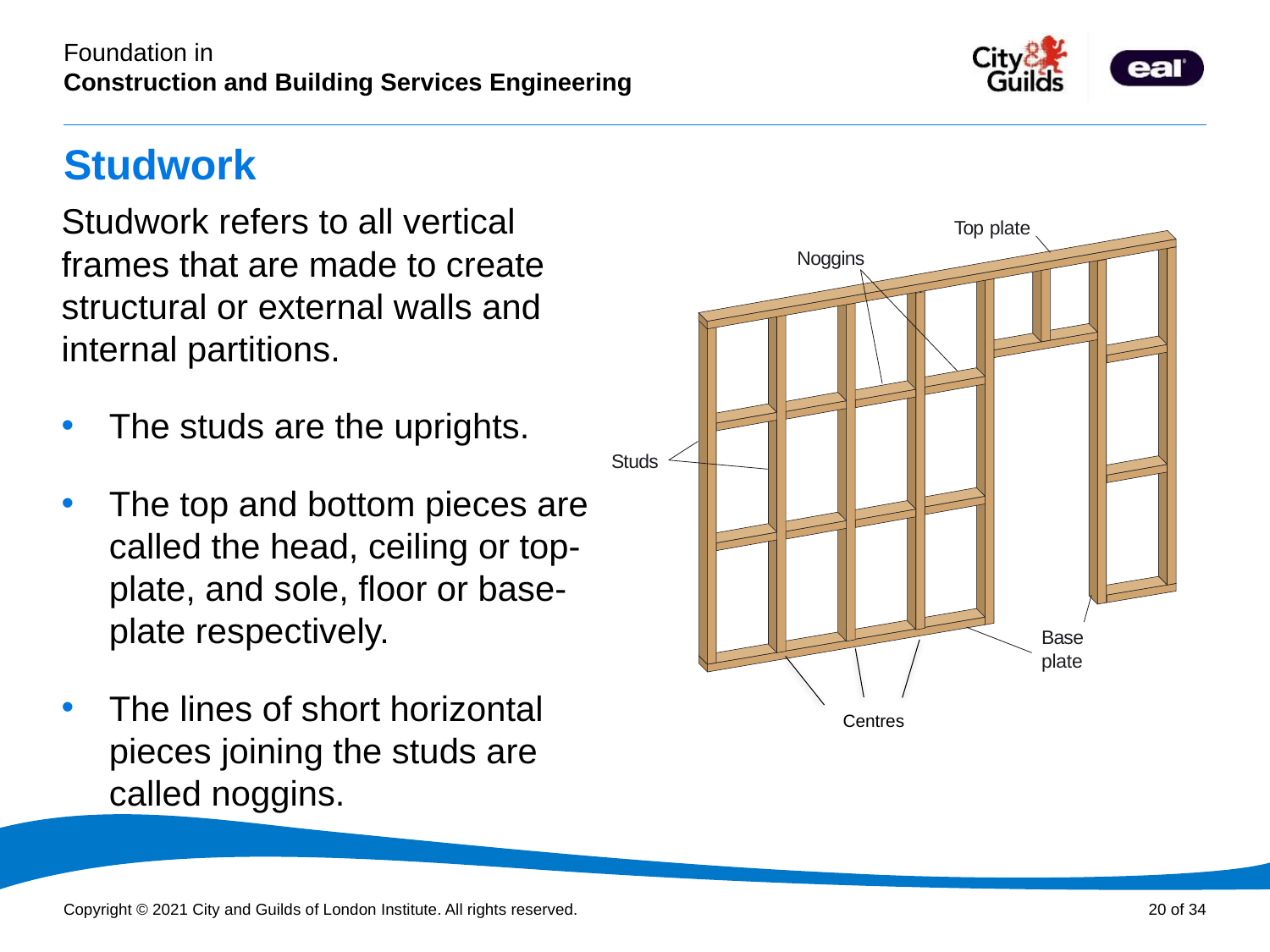

# Studwork
Studwork refers to all vertical frames that are made to create structural or external walls and internal partitions.
The studs are the uprights.
The top and bottom pieces are called the head, ceiling or top-plate, and sole, floor or base-plate respectively.
The lines of short horizontal pieces joining the studs are called noggins.
Top plate

Noggins
Studs
Base plate
Centres